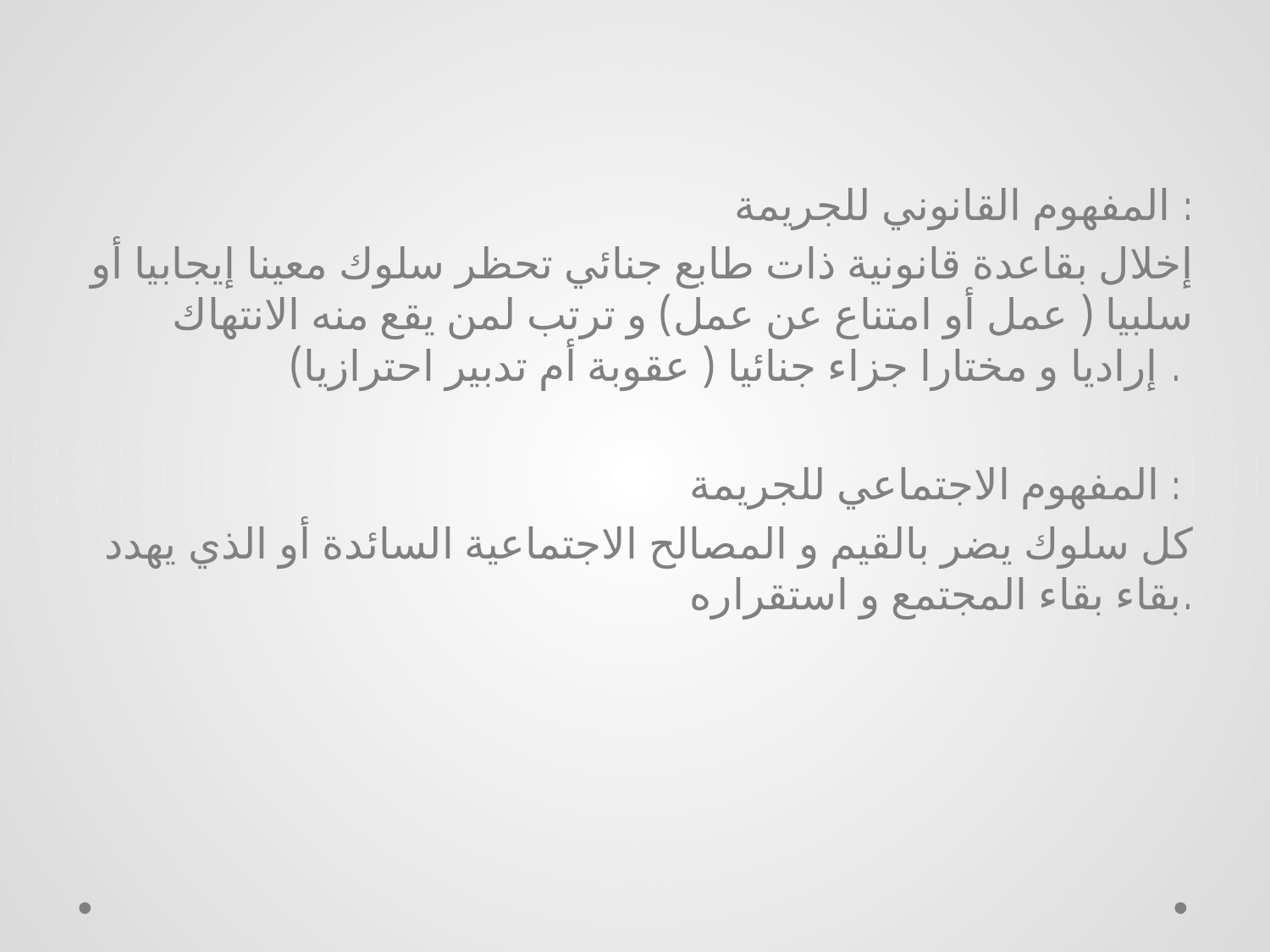

المفهوم القانوني للجريمة :
إخلال بقاعدة قانونية ذات طابع جنائي تحظر سلوك معينا إيجابيا أو سلبيا ( عمل أو امتناع عن عمل) و ترتب لمن يقع منه الانتهاك إراديا و مختارا جزاء جنائيا ( عقوبة أم تدبير احترازيا) .

المفهوم الاجتماعي للجريمة :
كل سلوك يضر بالقيم و المصالح الاجتماعية السائدة أو الذي يهدد بقاء بقاء المجتمع و استقراره.